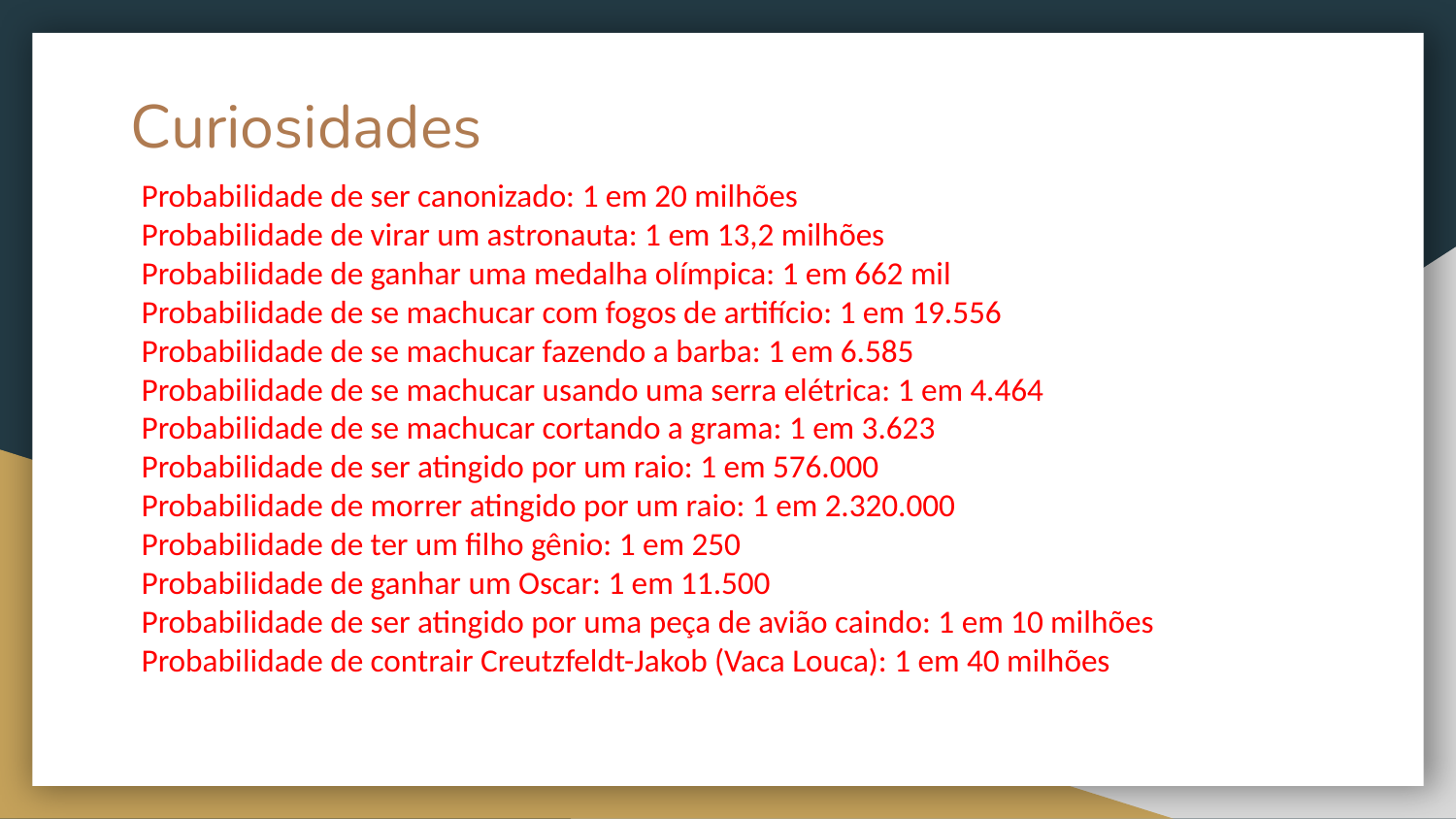

# Curiosidades
Probabilidade de ser canonizado: 1 em 20 milhões
Probabilidade de virar um astronauta: 1 em 13,2 milhões
Probabilidade de ganhar uma medalha olímpica: 1 em 662 mil
Probabilidade de se machucar com fogos de artifício: 1 em 19.556
Probabilidade de se machucar fazendo a barba: 1 em 6.585
Probabilidade de se machucar usando uma serra elétrica: 1 em 4.464
Probabilidade de se machucar cortando a grama: 1 em 3.623
Probabilidade de ser atingido por um raio: 1 em 576.000
Probabilidade de morrer atingido por um raio: 1 em 2.320.000
Probabilidade de ter um filho gênio: 1 em 250
Probabilidade de ganhar um Oscar: 1 em 11.500
Probabilidade de ser atingido por uma peça de avião caindo: 1 em 10 milhões
Probabilidade de contrair Creutzfeldt-Jakob (Vaca Louca): 1 em 40 milhões